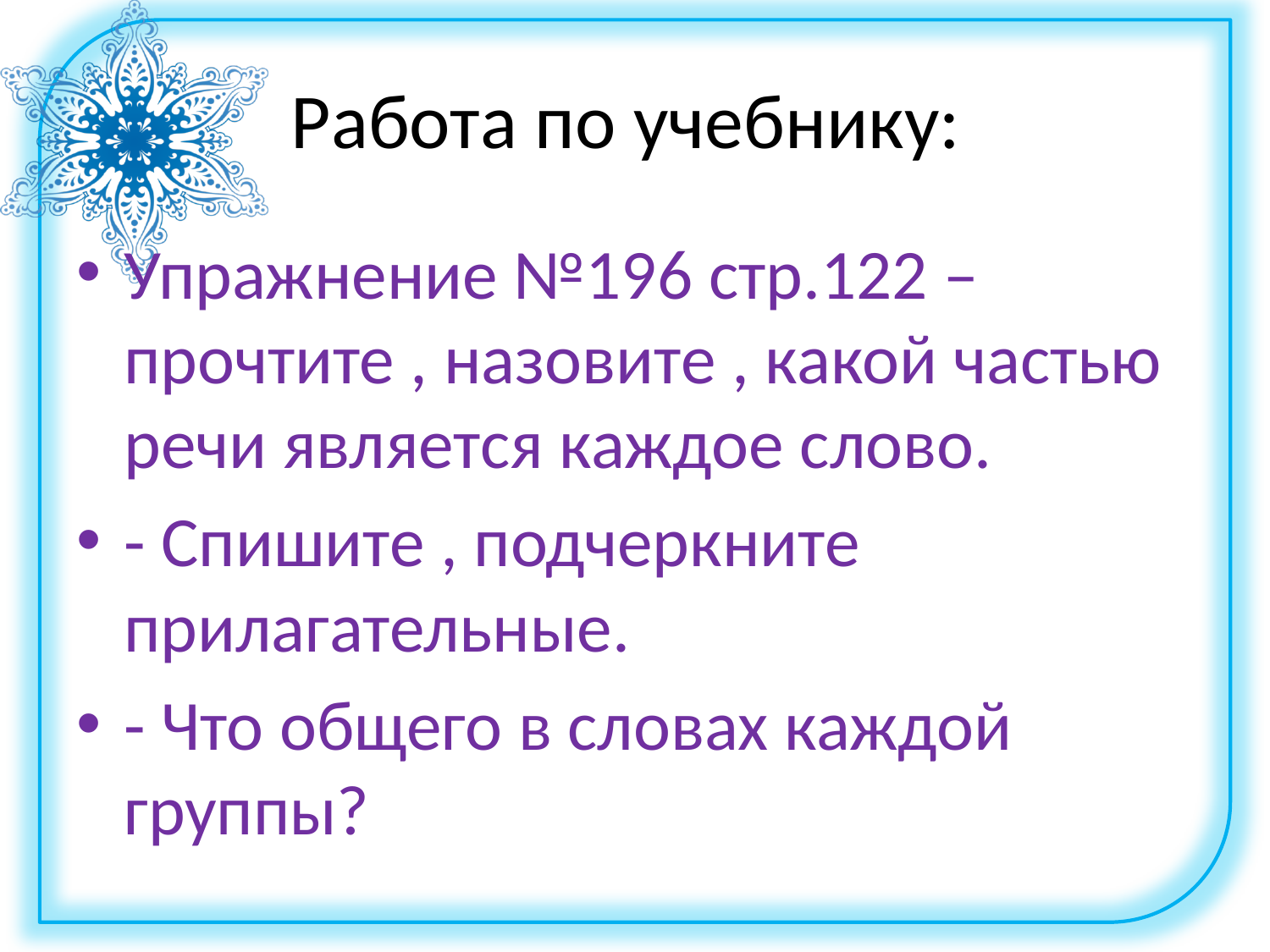

# Работа по учебнику:
Упражнение №196 стр.122 – прочтите , назовите , какой частью речи является каждое слово.
- Спишите , подчеркните прилагательные.
- Что общего в словах каждой группы?